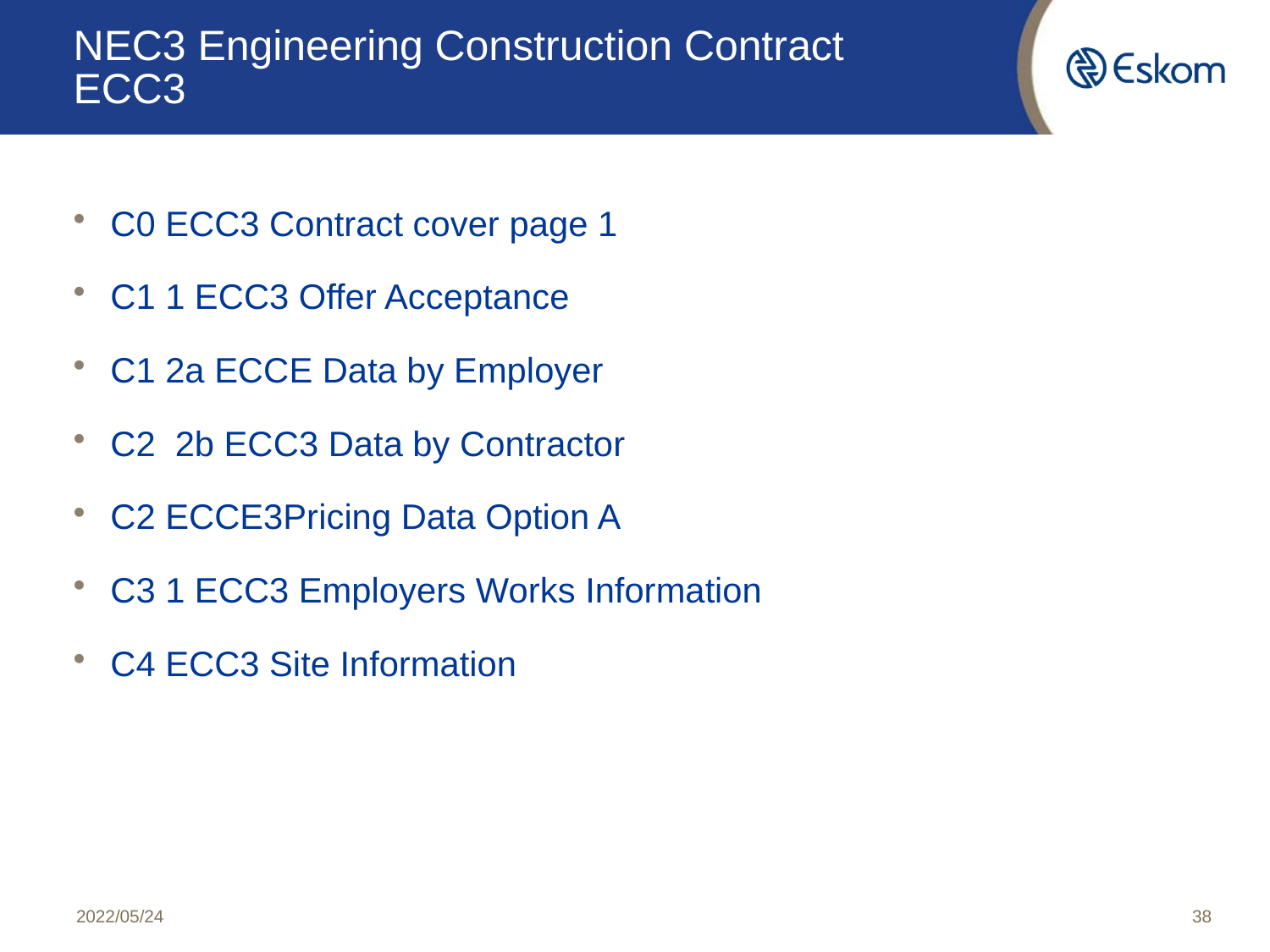

# NEC3 Engineering Construction Contract ECC3
C0 ECC3 Contract cover page 1
C1 1 ECC3 Offer Acceptance
C1 2a ECCE Data by Employer
C2  2b ECC3 Data by Contractor
C2 ECCE3Pricing Data Option A
C3 1 ECC3 Employers Works Information
C4 ECC3 Site Information
2022/05/24
38